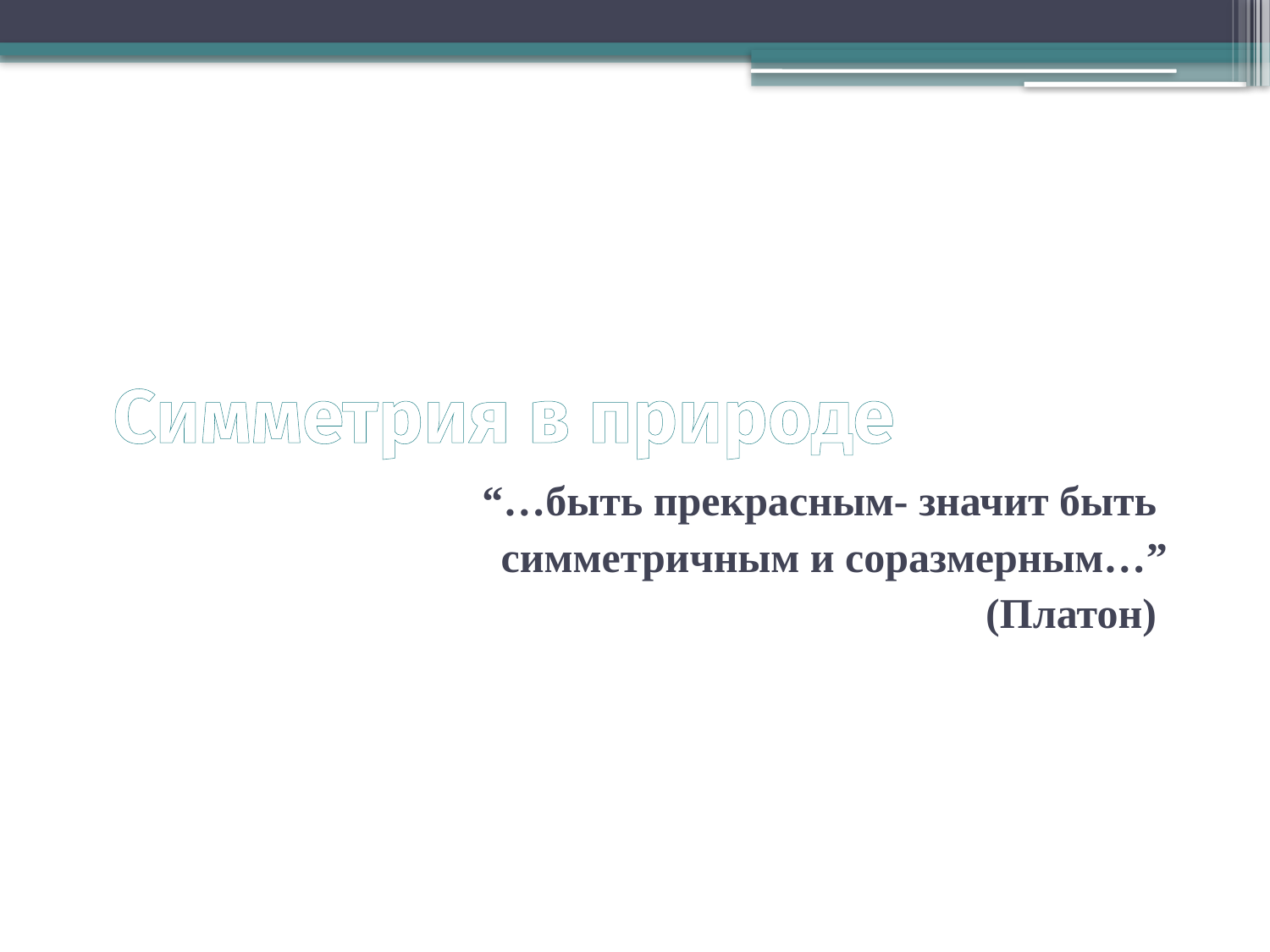

# Симметрия в природе
“…быть прекрасным- значит быть
симметричным и соразмерным…”
(Платон)